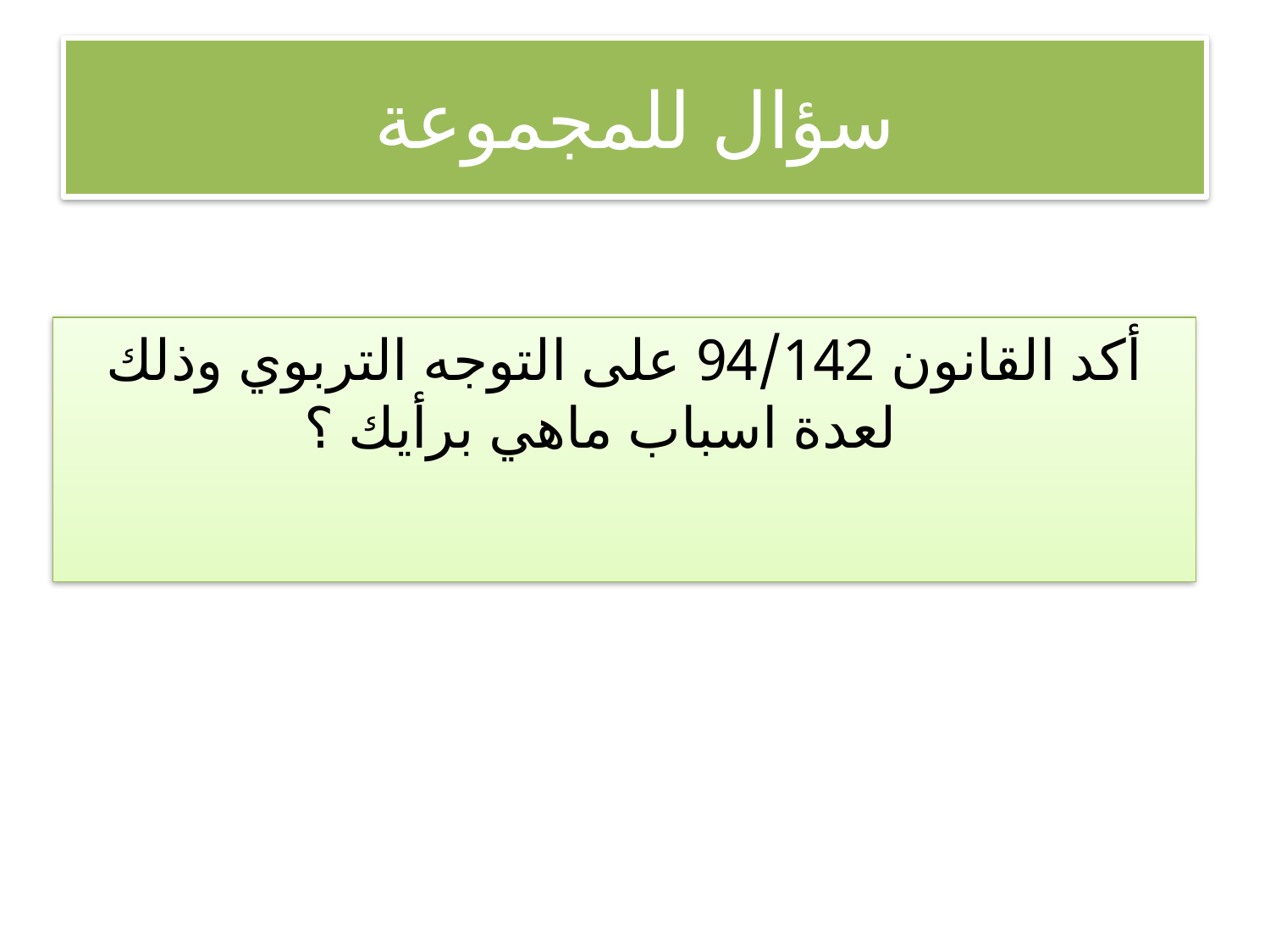

# سؤال للمجموعة
أكد القانون 94/142 على التوجه التربوي وذلك لعدة اسباب ماهي برأيك ؟